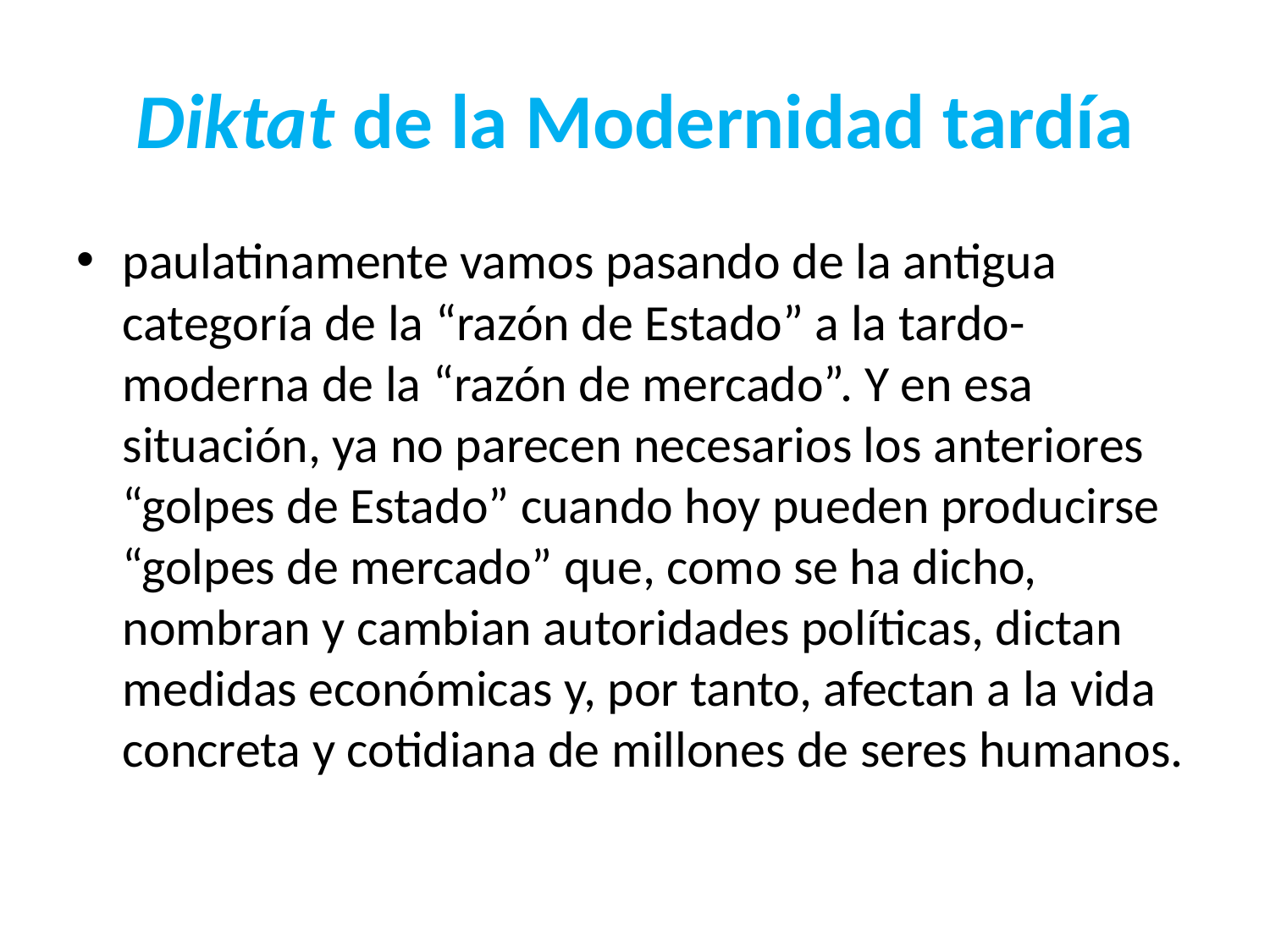

# Diktat de la Modernidad tardía
paulatinamente vamos pasando de la antigua categoría de la “razón de Estado” a la tardo-moderna de la “razón de mercado”. Y en esa situación, ya no parecen necesarios los anteriores “golpes de Estado” cuando hoy pueden producirse “golpes de mercado” que, como se ha dicho, nombran y cambian autoridades políticas, dictan medidas económicas y, por tanto, afectan a la vida concreta y cotidiana de millones de seres humanos.